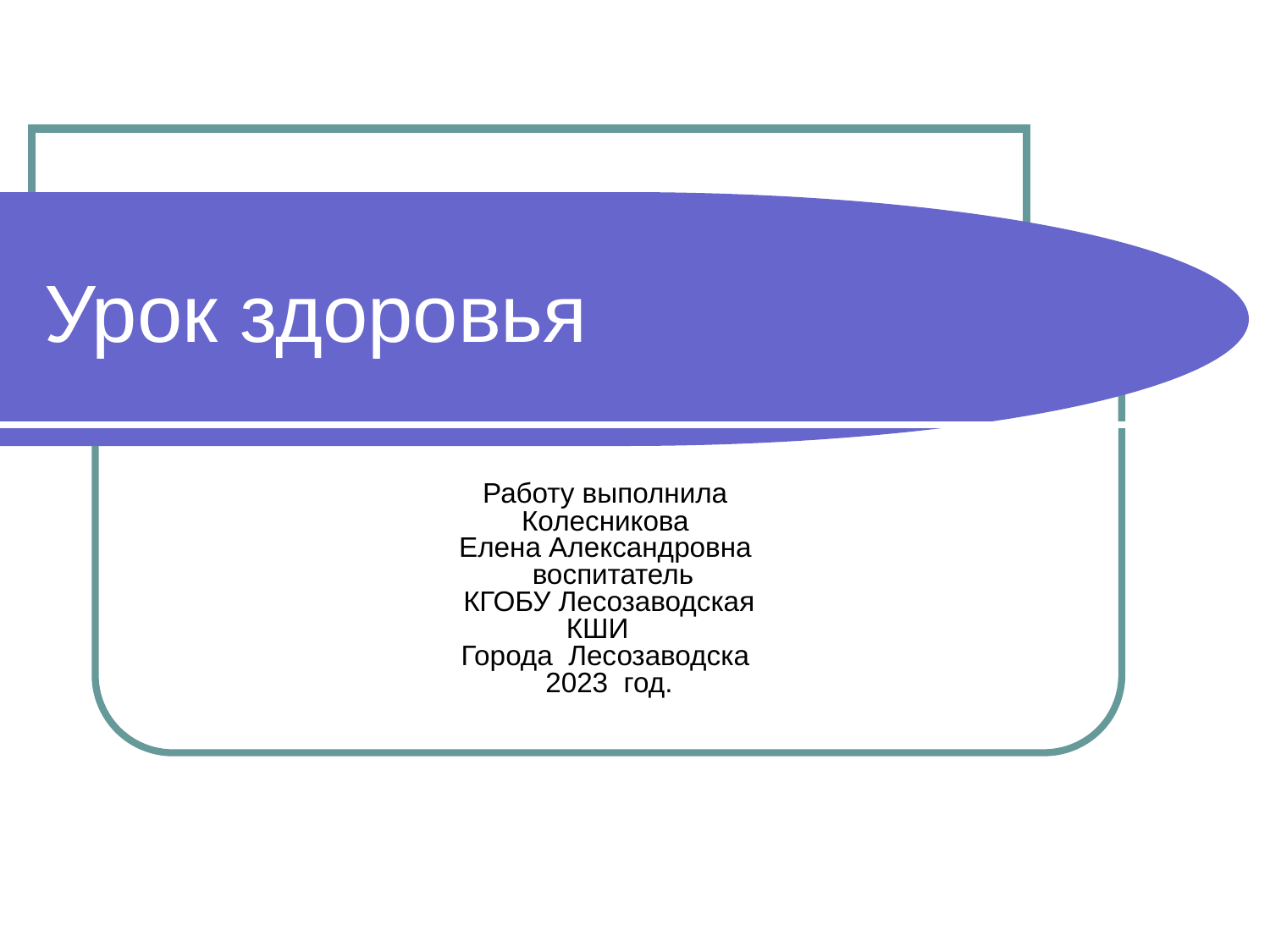

# Урок здоровья
Работу выполнила
Колесникова
Елена Александровна
 воспитатель
КГОБУ Лесозаводская
КШИ
Города  Лесозаводска
2023  год.